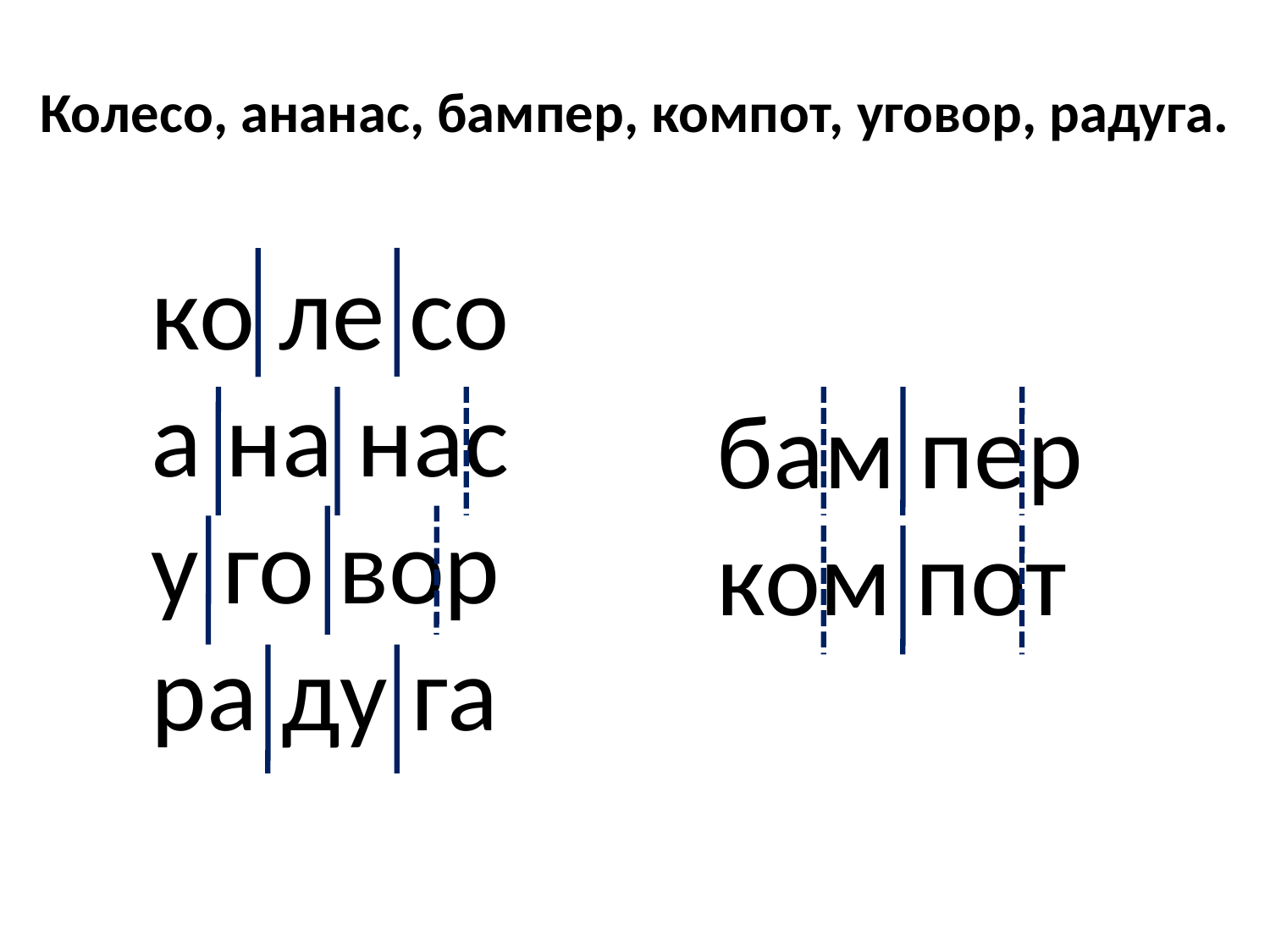

Колесо, ананас, бампер, компот, уговор, радуга.
ко ле со
а на нас
у го вор
ра ду га
бам пер
ком пот